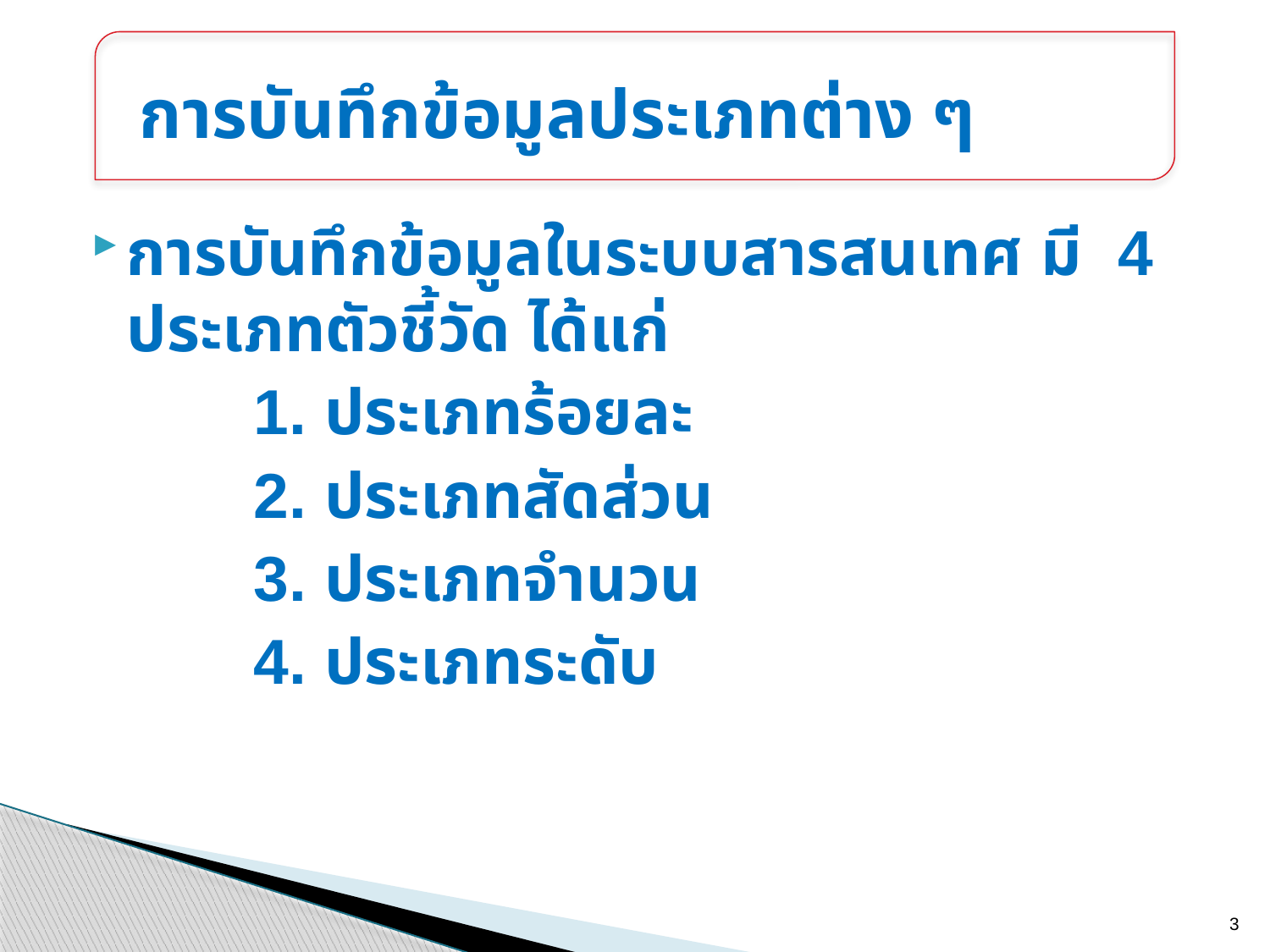

การบันทึกข้อมูลประเภทต่าง ๆ
การบันทึกข้อมูลในระบบสารสนเทศ มี  4 ประเภทตัวชี้วัด ได้แก่
		1. ประเภทร้อยละ
		2. ประเภทสัดส่วน
		3. ประเภทจำนวน
		4. ประเภทระดับ

3